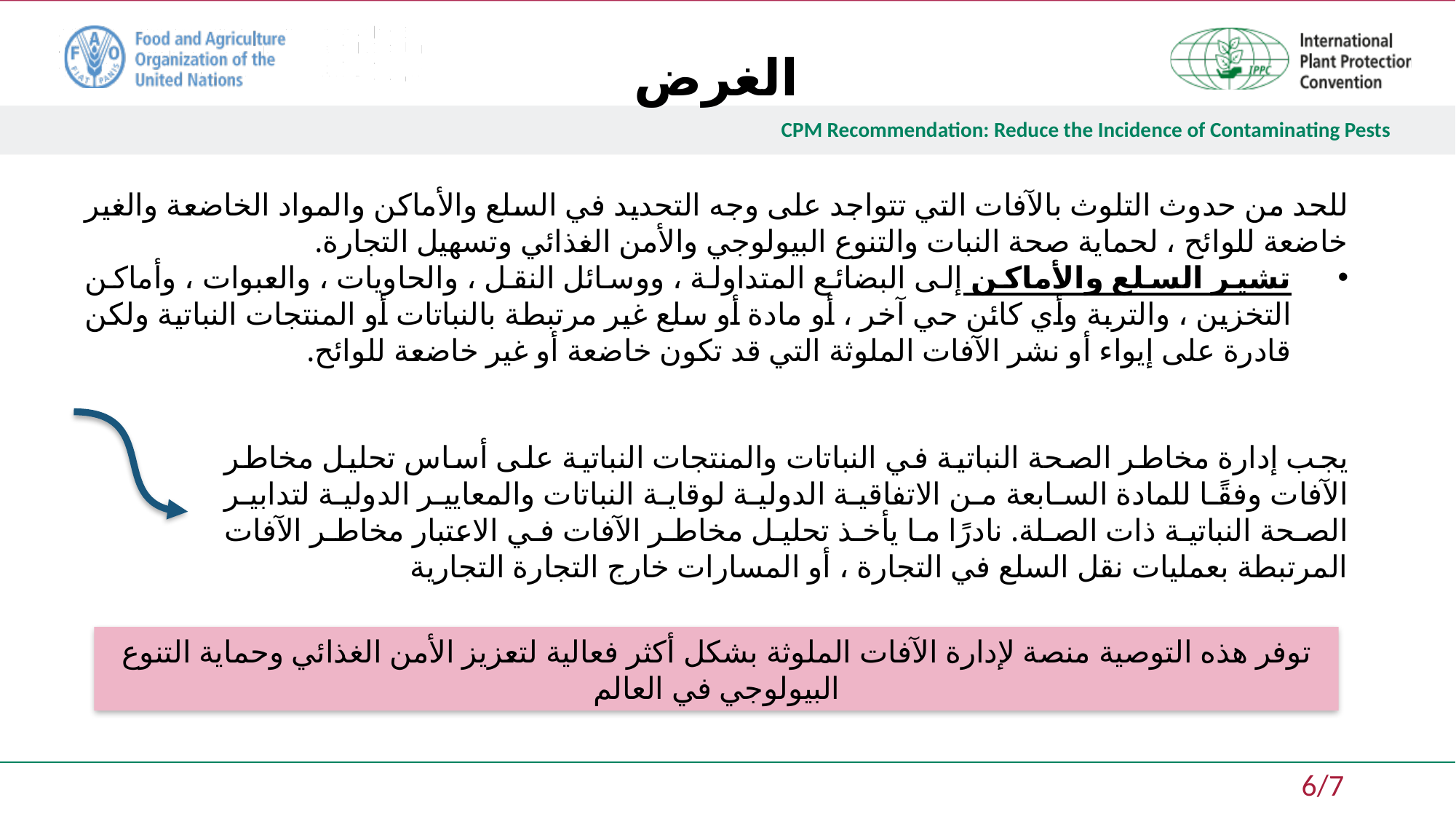

# الغرض
للحد من حدوث التلوث بالآفات التي تتواجد على وجه التحديد في السلع والأماكن والمواد الخاضعة والغير خاضعة للوائح ، لحماية صحة النبات والتنوع البيولوجي والأمن الغذائي وتسهيل التجارة.
تشير السلع والأماكن إلى البضائع المتداولة ، ووسائل النقل ، والحاويات ، والعبوات ، وأماكن التخزين ، والتربة وأي كائن حي آخر ، أو مادة أو سلع غير مرتبطة بالنباتات أو المنتجات النباتية ولكن قادرة على إيواء أو نشر الآفات الملوثة التي قد تكون خاضعة أو غير خاضعة للوائح.
يجب إدارة مخاطر الصحة النباتية في النباتات والمنتجات النباتية على أساس تحليل مخاطر الآفات وفقًا للمادة السابعة من الاتفاقية الدولية لوقاية النباتات والمعايير الدولية لتدابير الصحة النباتية ذات الصلة. نادرًا ما يأخذ تحليل مخاطر الآفات في الاعتبار مخاطر الآفات المرتبطة بعمليات نقل السلع في التجارة ، أو المسارات خارج التجارة التجارية
توفر هذه التوصية منصة لإدارة الآفات الملوثة بشكل أكثر فعالية لتعزيز الأمن الغذائي وحماية التنوع البيولوجي في العالم